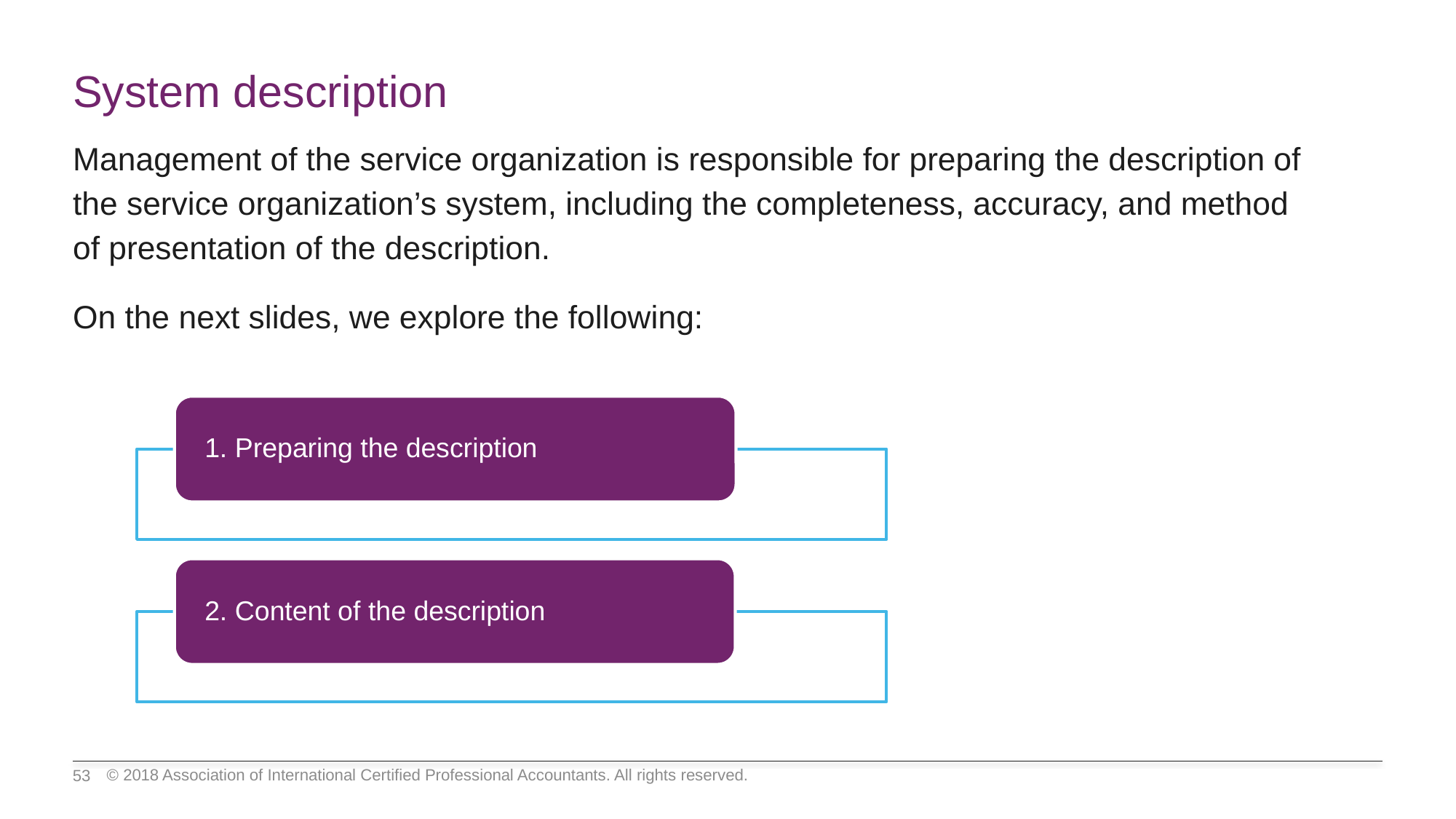

# System description
Management of the service organization is responsible for preparing the description of the service organization’s system, including the completeness, accuracy, and method of presentation of the description.
On the next slides, we explore the following:

1. Preparing the description
2. Content of the description
© 2018 Association of International Certified Professional Accountants. All rights reserved.
53